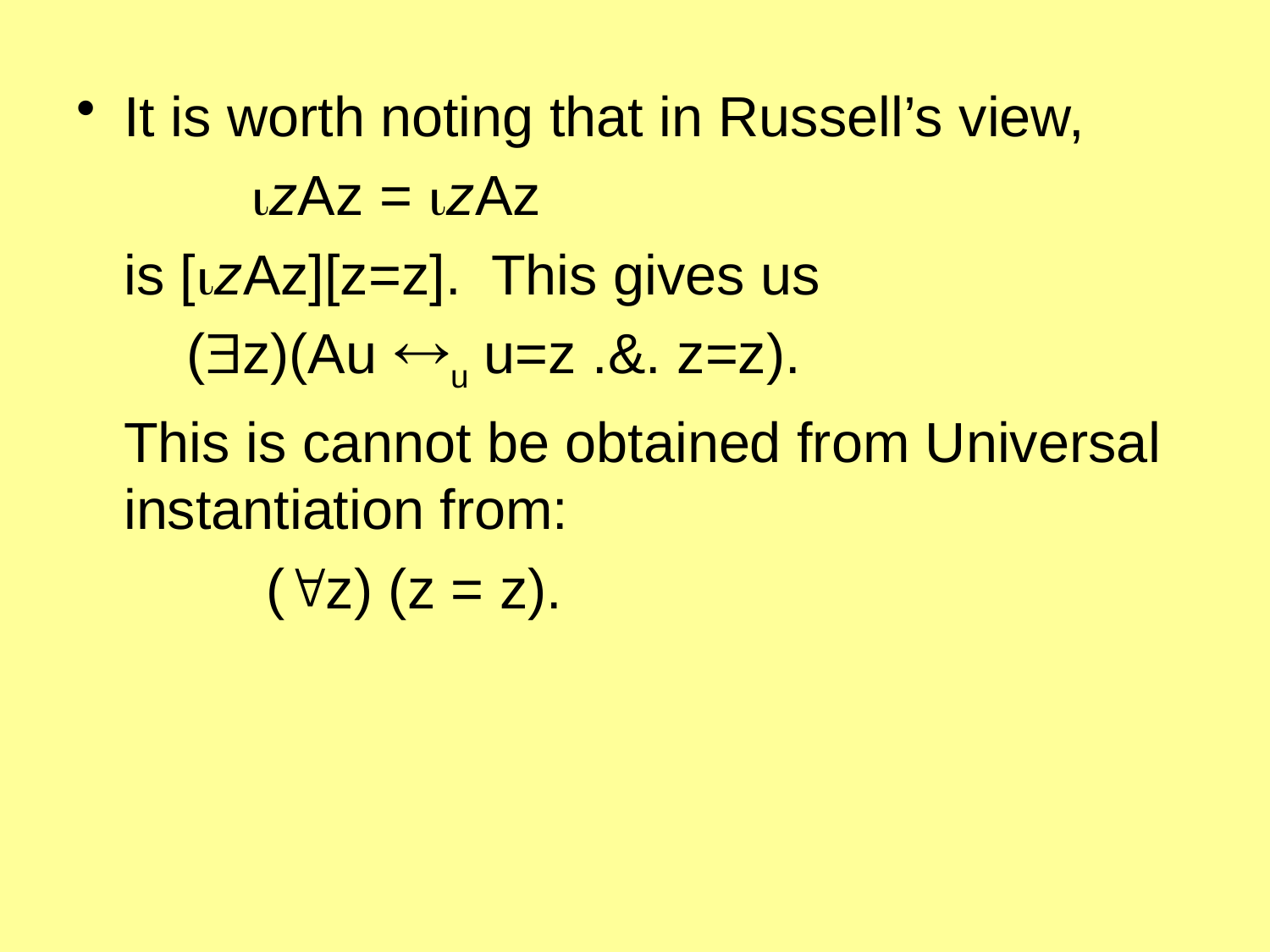

It is worth noting that in Russell’s view,
		ιzAz = ιzAz
	is [ιzAz][z=z].  This gives us
	    (∃z)(Au ↔u u=z .&. z=z).
	This is cannot be obtained from Universal instantiation from:
		 (∀z) (z = z).